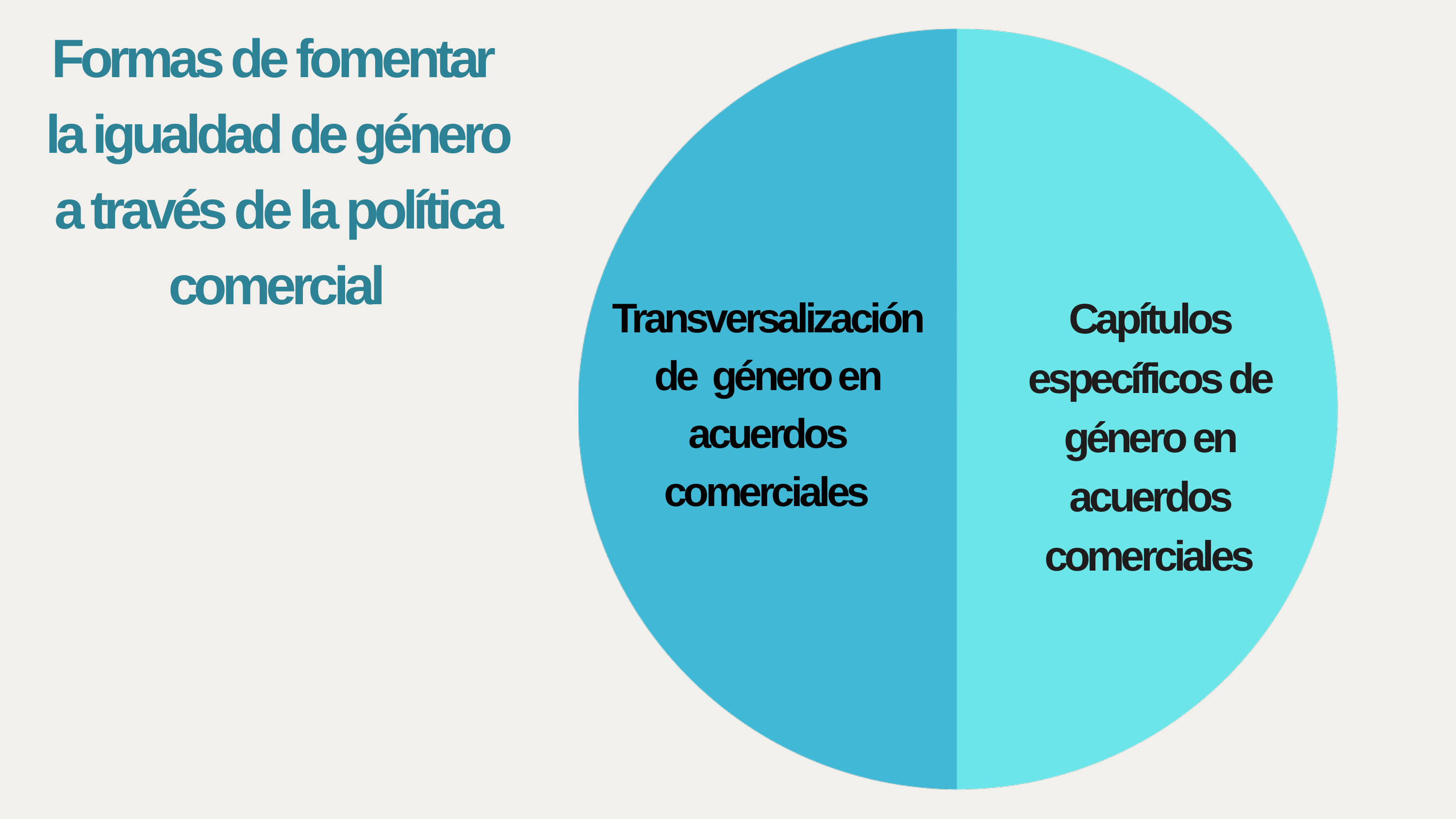

Formas de fomentar  la igualdad de género a través de la política comercial

Transversalización de  género en acuerdos comerciales
Capítulos específicos de género en acuerdos comerciales